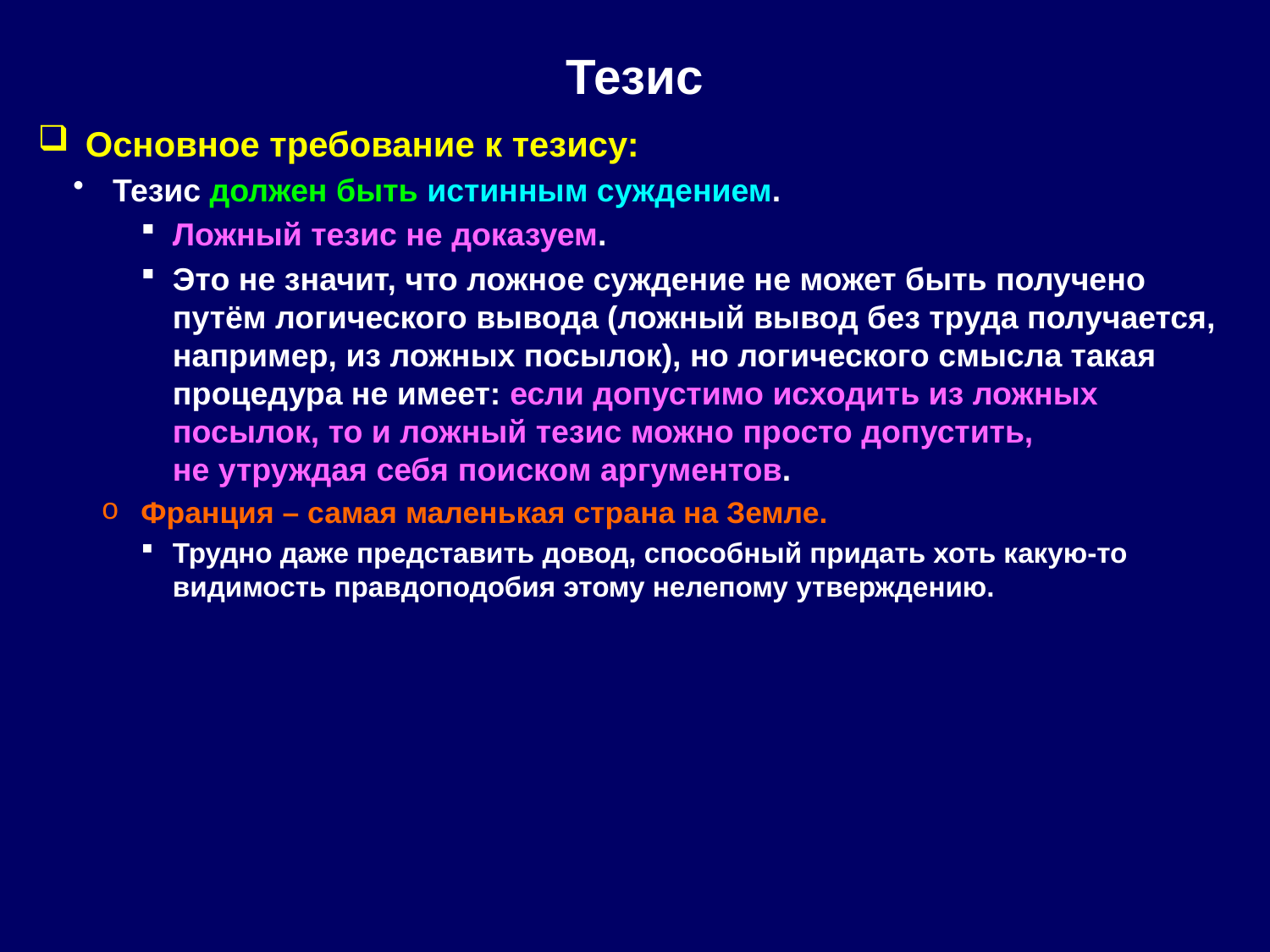

# Тезис
Основное требование к тезису:
Тезис должен быть истинным суждением.
Ложный тезис не доказуем.
Это не значит, что ложное суждение не может быть получено путём логического вывода (ложный вывод без труда получается, например, из ложных посылок), но логического смысла такая процедура не имеет: если допустимо исходить из ложных посылок, то и ложный тезис можно просто допустить,
не утруждая себя поиском аргументов.
Франция – самая маленькая страна на Земле.
Трудно даже представить довод, способный придать хоть какую-то видимость правдоподобия этому нелепому утверждению.